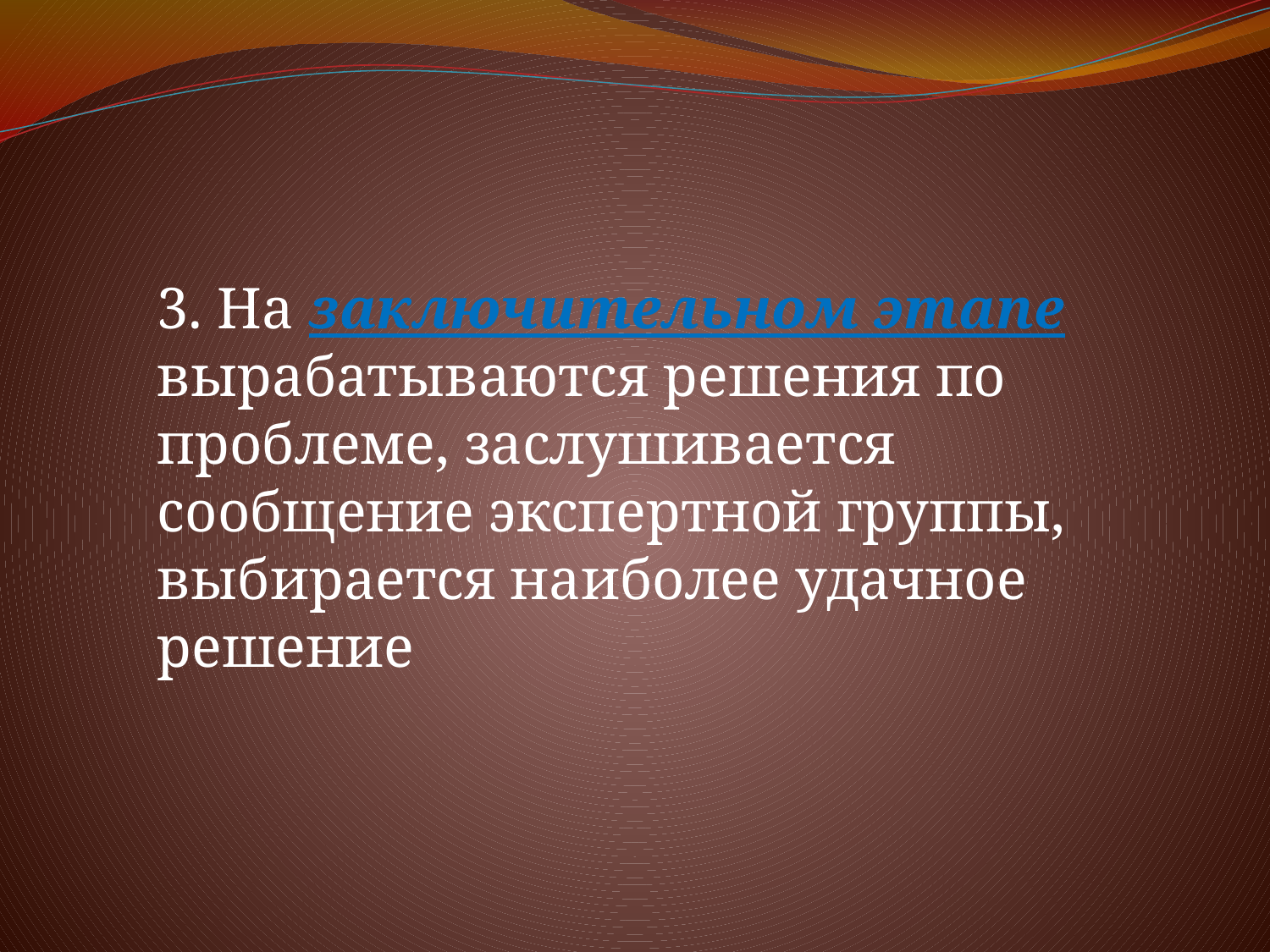

3. На заключительном этапе вырабатываются решения по проблеме, заслушивается сообщение экспертной группы, выбирается наиболее удачное решение